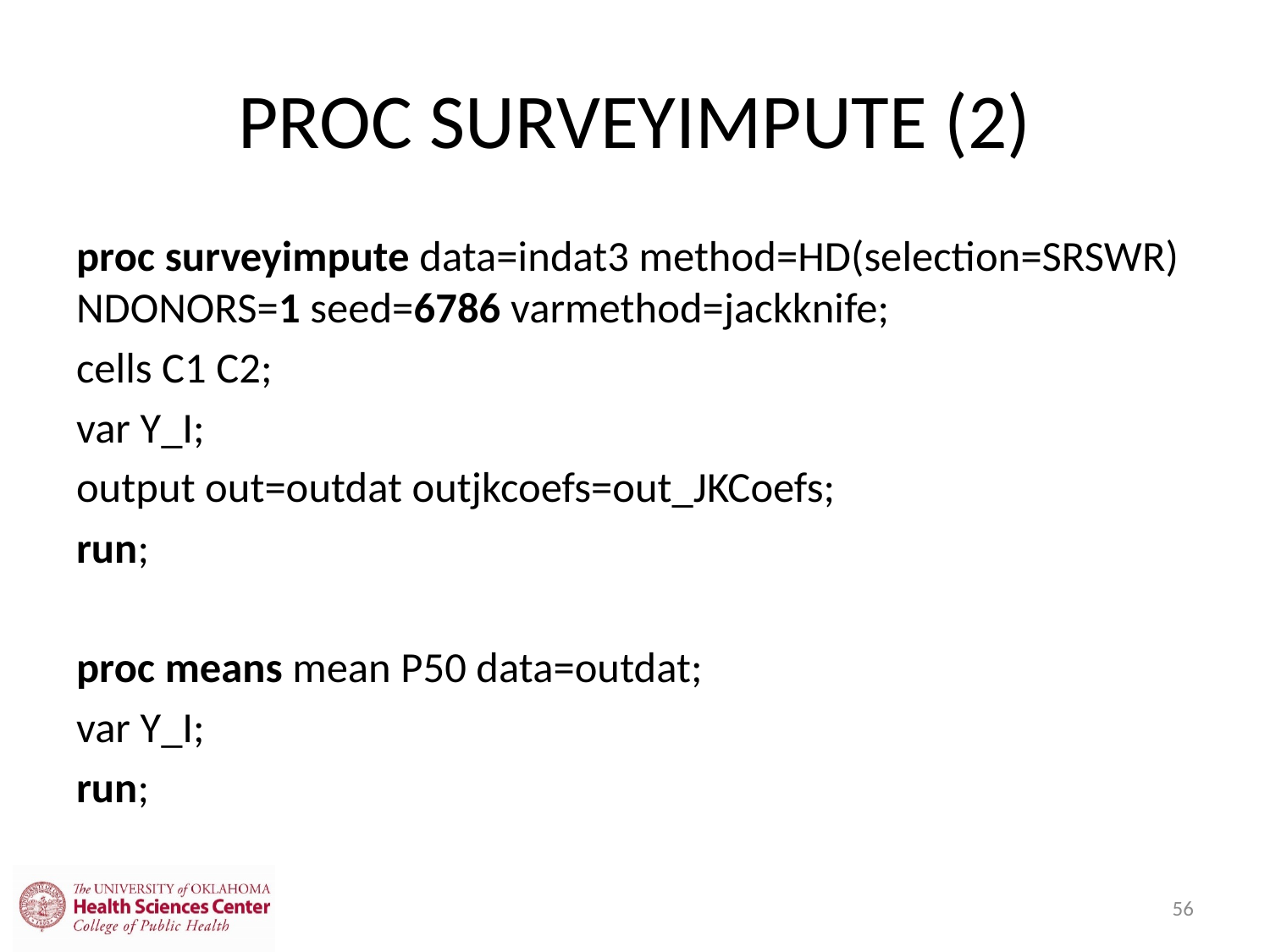

# PROC SURVEYIMPUTE (2)
proc surveyimpute data=indat3 method=HD(selection=SRSWR) NDONORS=1 seed=6786 varmethod=jackknife;
cells C1 C2;
var Y_I;
output out=outdat outjkcoefs=out_JKCoefs;
run;

proc means mean P50 data=outdat;
var Y_I;
run;

56